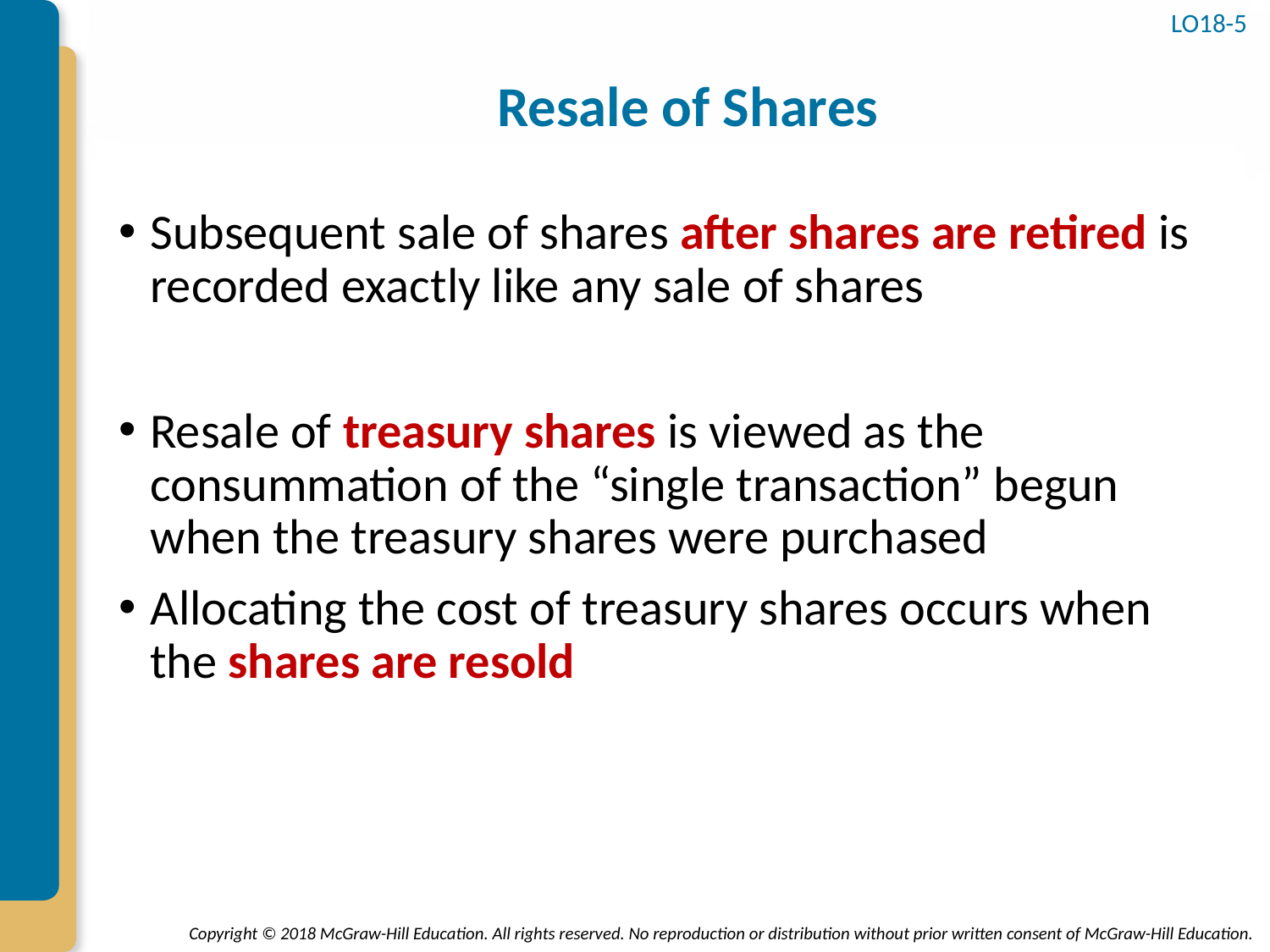

# Resale of Shares
LO18-5
Subsequent sale of shares after shares are retired is recorded exactly like any sale of shares
Resale of treasury shares is viewed as the consummation of the “single transaction” begun when the treasury shares were purchased
Allocating the cost of treasury shares occurs when the shares are resold